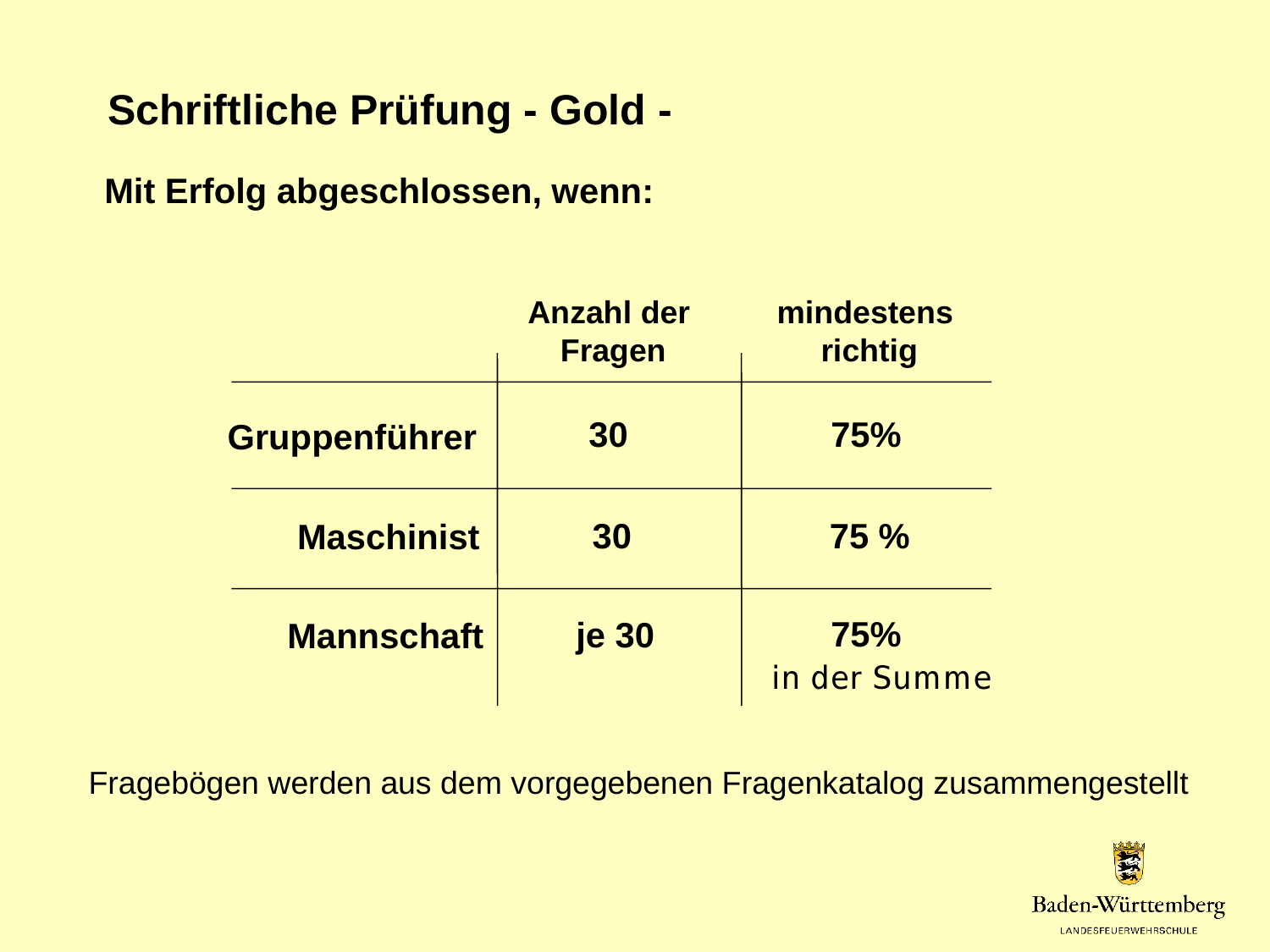

Schriftliche Prüfung - Gold -
Mit Erfolg abgeschlossen, wenn:
Anzahl der
Fragen
mindestens
richtig

30
75%
Gruppenführer
30
75 %
Maschinist
       75%
 in der Summe
 je 30
Mannschaft
Fragebögen werden aus dem vorgegebenen Fragenkatalog zusammengestellt